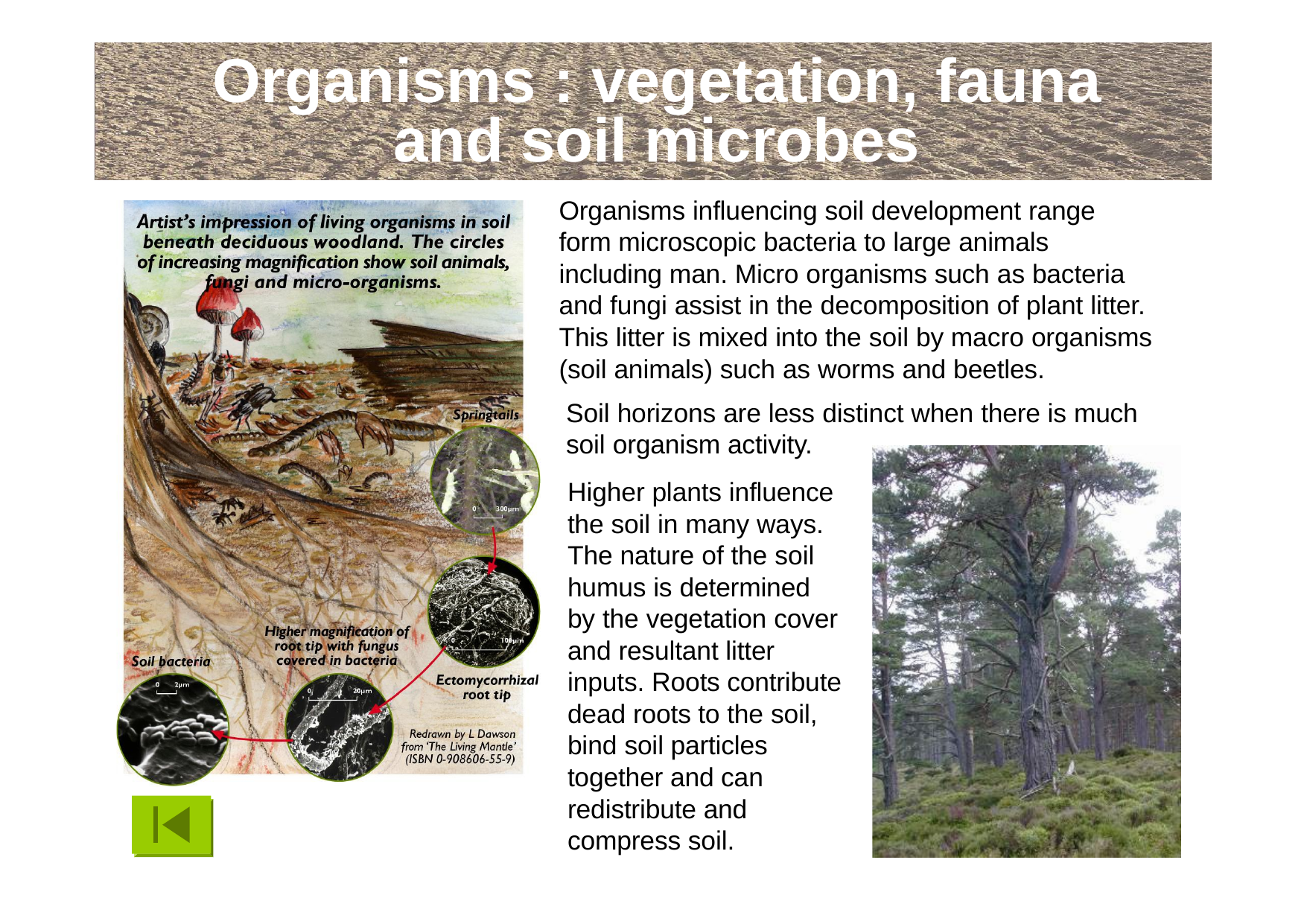

# Organisms : vegetation, fauna and soil microbes
Organisms influencing soil development range  form microscopic bacteria to large animals including man. Micro organisms such as bacteria and fungi assist in the decomposition of plant litter. This litter is mixed into the soil by macro organisms (soil animals) such as worms and beetles.
Soil horizons are less distinct when there is much soil organism activity.
Higher plants influence the soil in many ways. The nature of the soil humus is determined by the vegetation cover and resultant litter inputs. Roots contribute dead roots to the soil, bind soil particles together and can redistribute and compress soil.